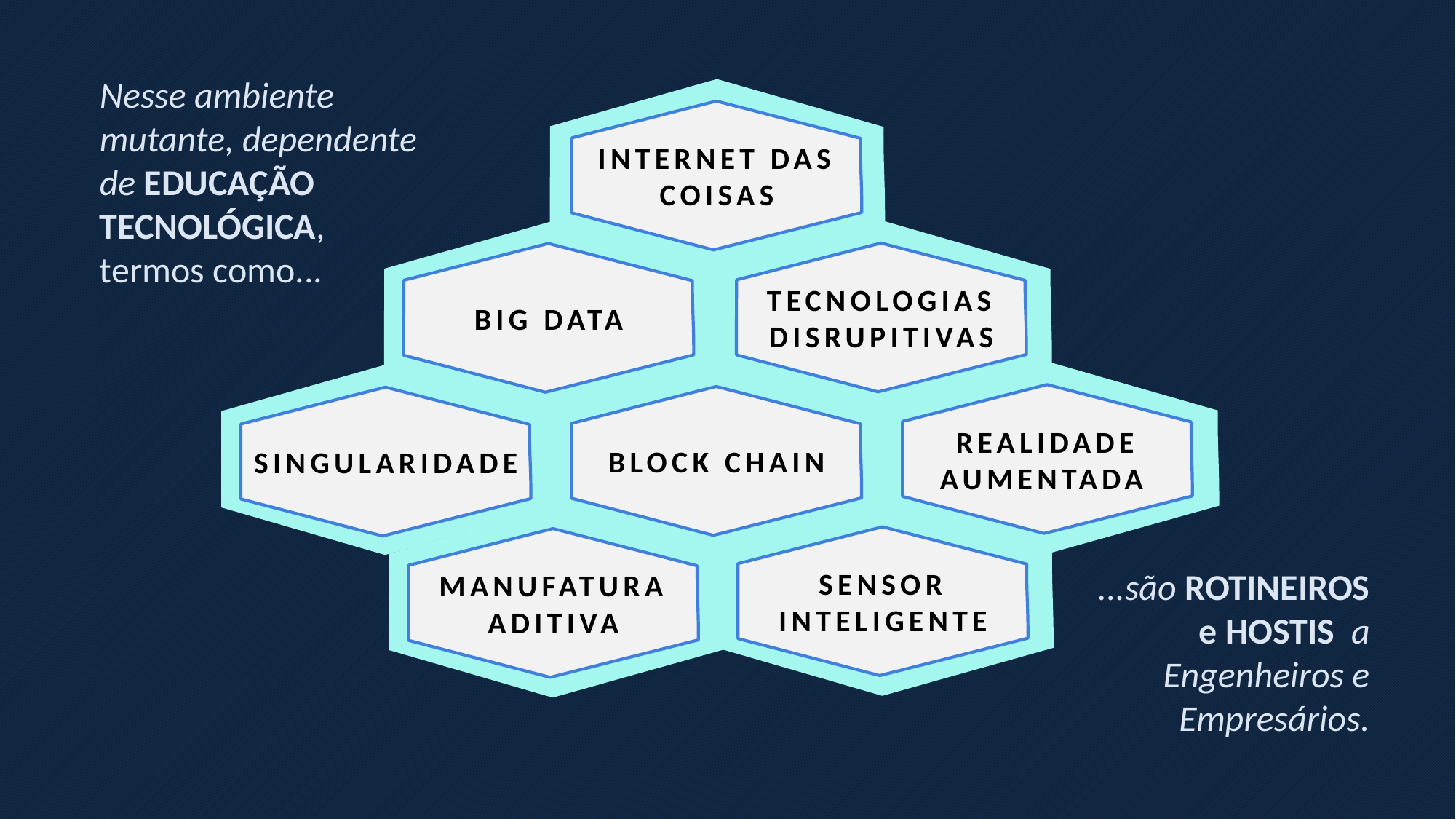

Nesse ambiente mutante, dependente de EDUCAÇÃO TECNOLÓGICA,
termos como...

INTERNET DAS COISAS

TECNOLOGIAS DISRUPITIVAS
BIG DATA

REALIDADE AUMENTADA
BLOCK CHAIN
SINGULARIDADE

SENSOR INTELIGENTE
MANUFATURA ADITIVA
...são ROTINEIROS e HOSTIS  a Engenheiros e Empresários.